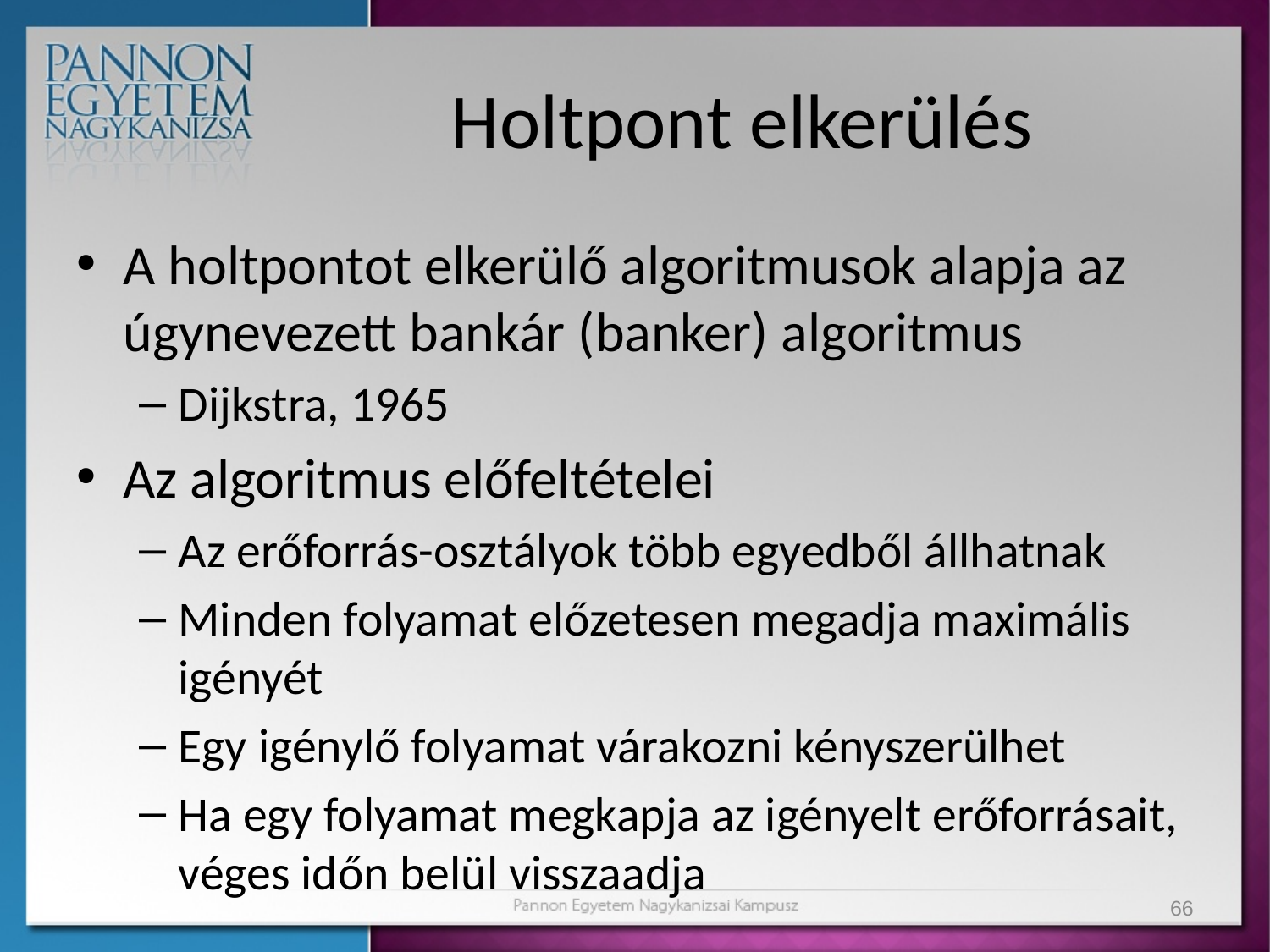

# Holtpont elkerülés
A holtpontot elkerülő algoritmusok alapja az úgynevezett bankár (banker) algoritmus
Dijkstra, 1965
Az algoritmus előfeltételei
Az erőforrás-osztályok több egyedből állhatnak
Minden folyamat előzetesen megadja maximális igényét
Egy igénylő folyamat várakozni kényszerülhet
Ha egy folyamat megkapja az igényelt erőforrásait, véges időn belül visszaadja
66